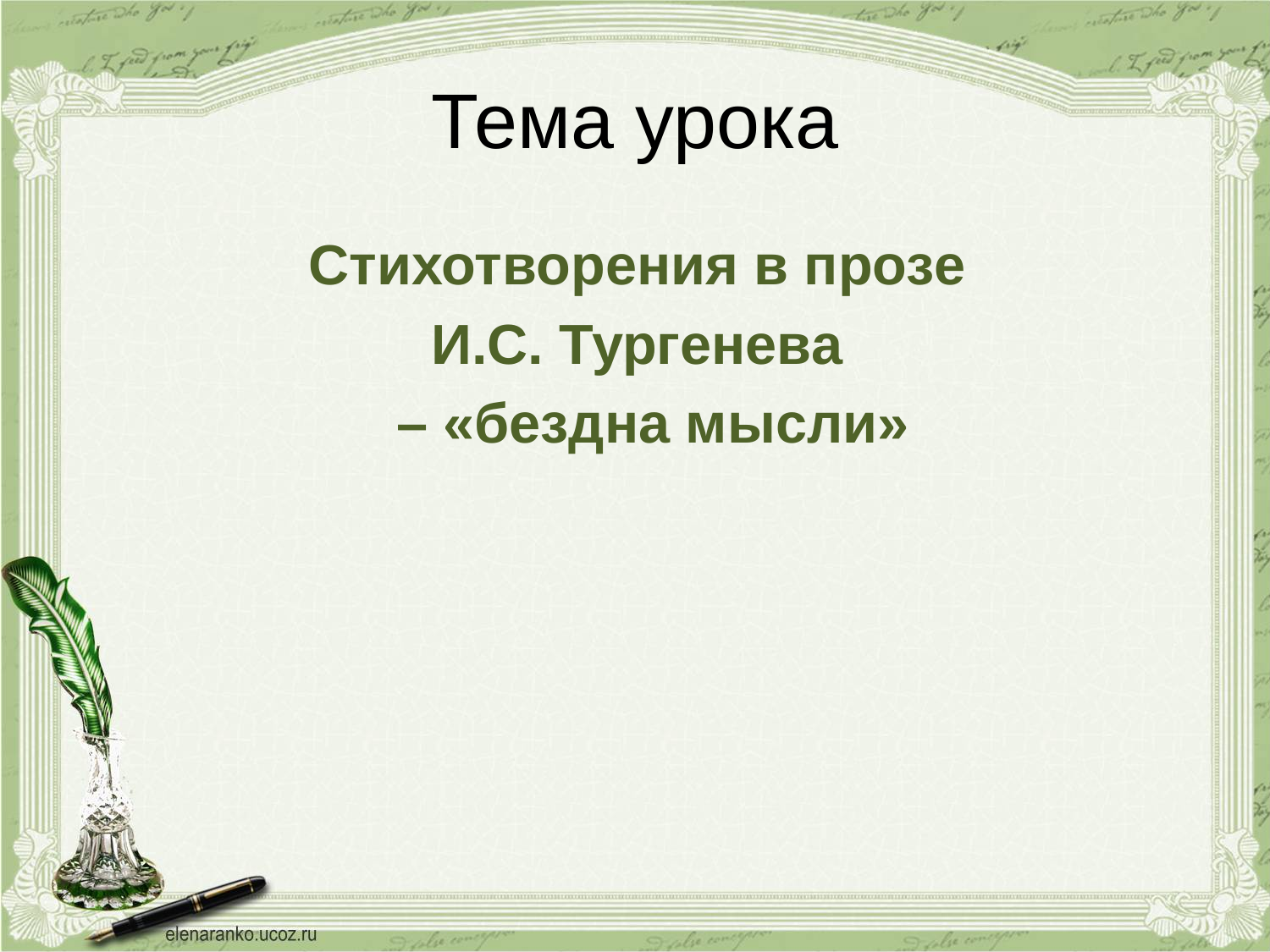

# Тема урока
Стихотворения в прозе
И.С. Тургенева
 – «бездна мысли»